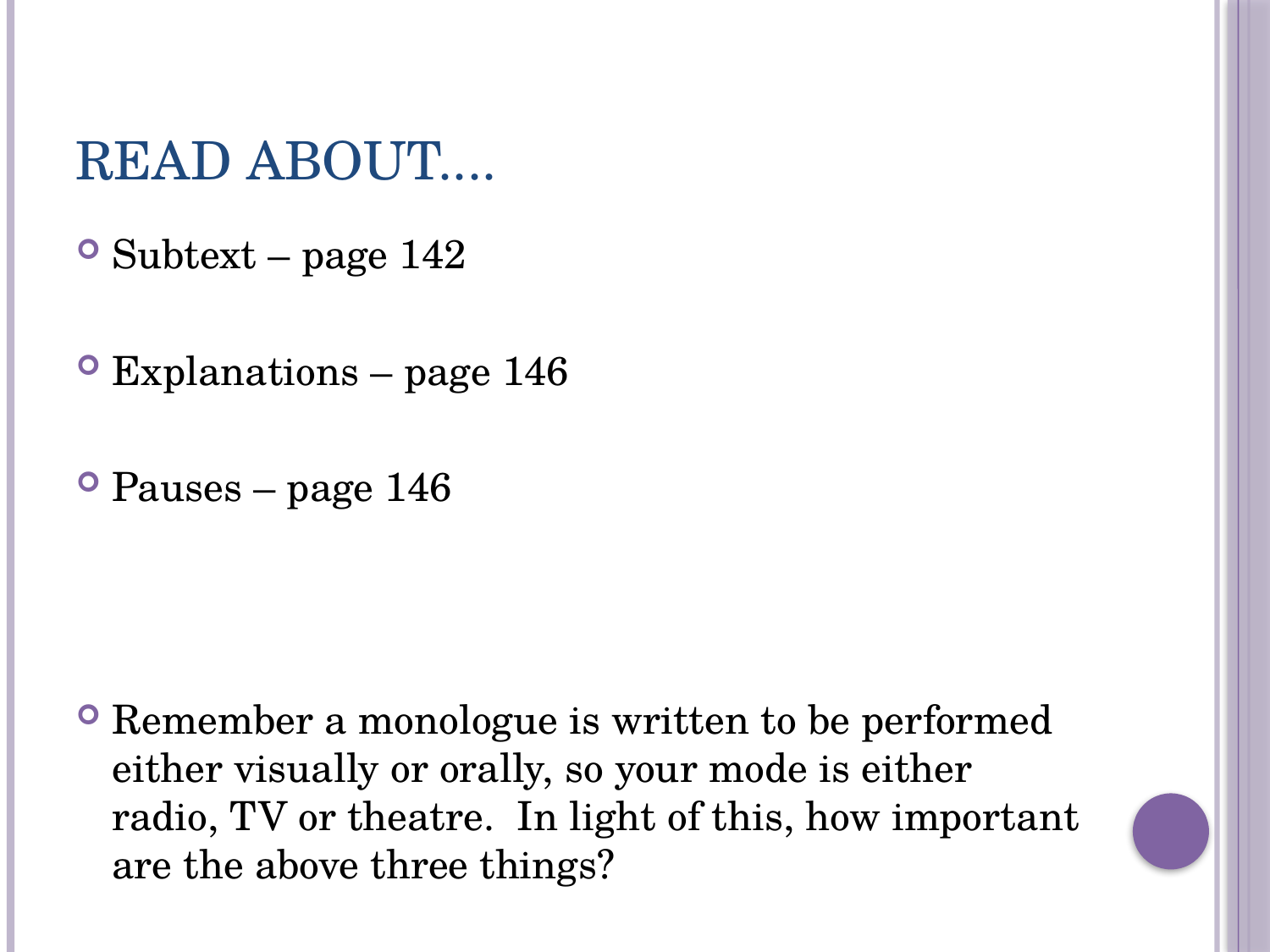

# Read about....
Subtext – page 142

Explanations – page 146

Pauses – page 146

Remember a monologue is written to be performed either visually or orally, so your mode is either radio, TV or theatre.  In light of this, how important are the above three things?